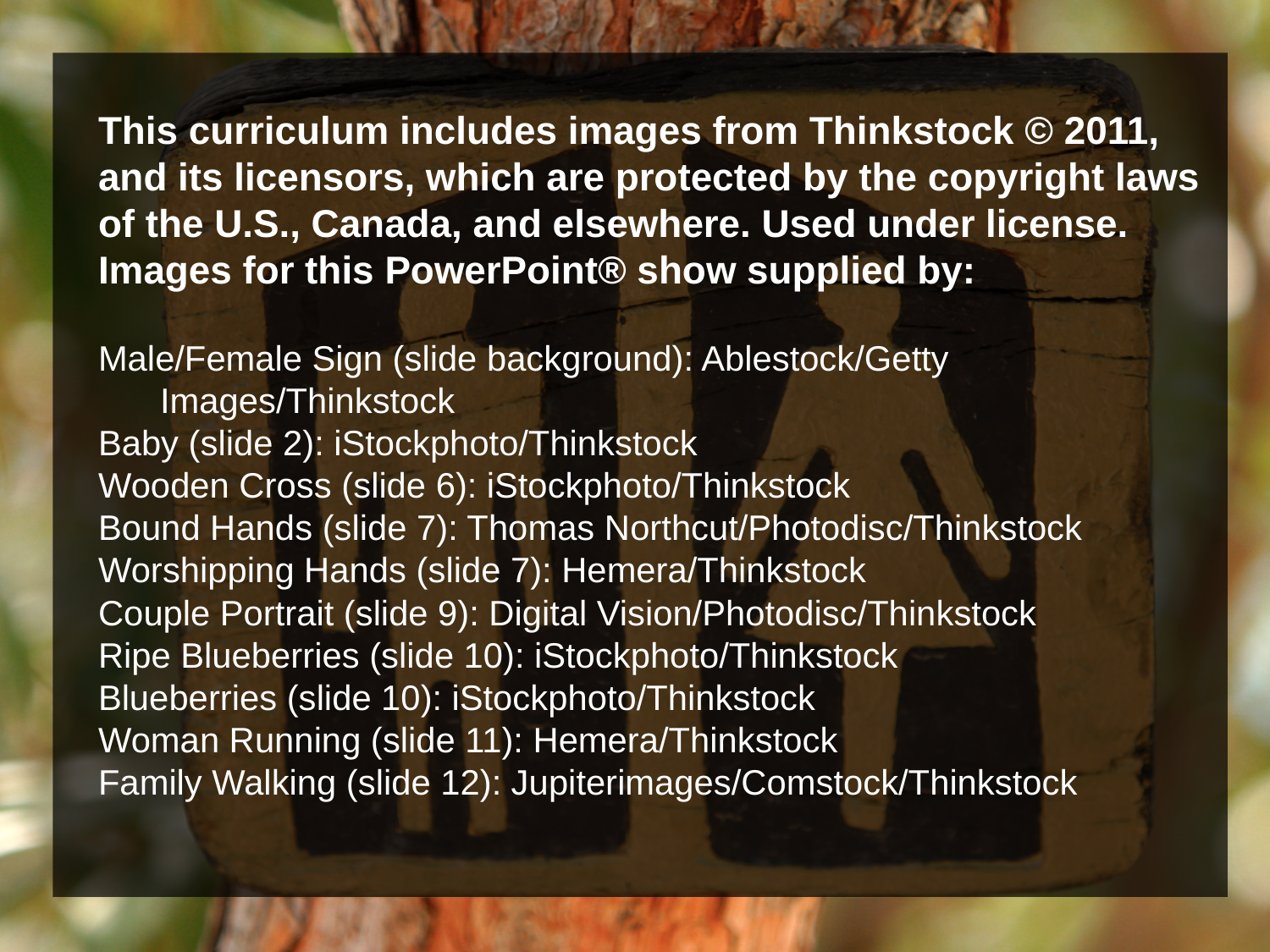

This curriculum includes images from Thinkstock © 2011, and its licensors, which are protected by the copyright laws of the U.S., Canada, and elsewhere. Used under license. Images for this PowerPoint® show supplied by:

Male/Female Sign (slide background): Ablestock/Getty Images/Thinkstock
Baby (slide 2): iStockphoto/Thinkstock
Wooden Cross (slide 6): iStockphoto/Thinkstock
Bound Hands (slide 7): Thomas Northcut/Photodisc/Thinkstock
Worshipping Hands (slide 7): Hemera/Thinkstock
Couple Portrait (slide 9): Digital Vision/Photodisc/Thinkstock
Ripe Blueberries (slide 10): iStockphoto/Thinkstock
Blueberries (slide 10): iStockphoto/Thinkstock
Woman Running (slide 11): Hemera/Thinkstock
Family Walking (slide 12): Jupiterimages/Comstock/Thinkstock